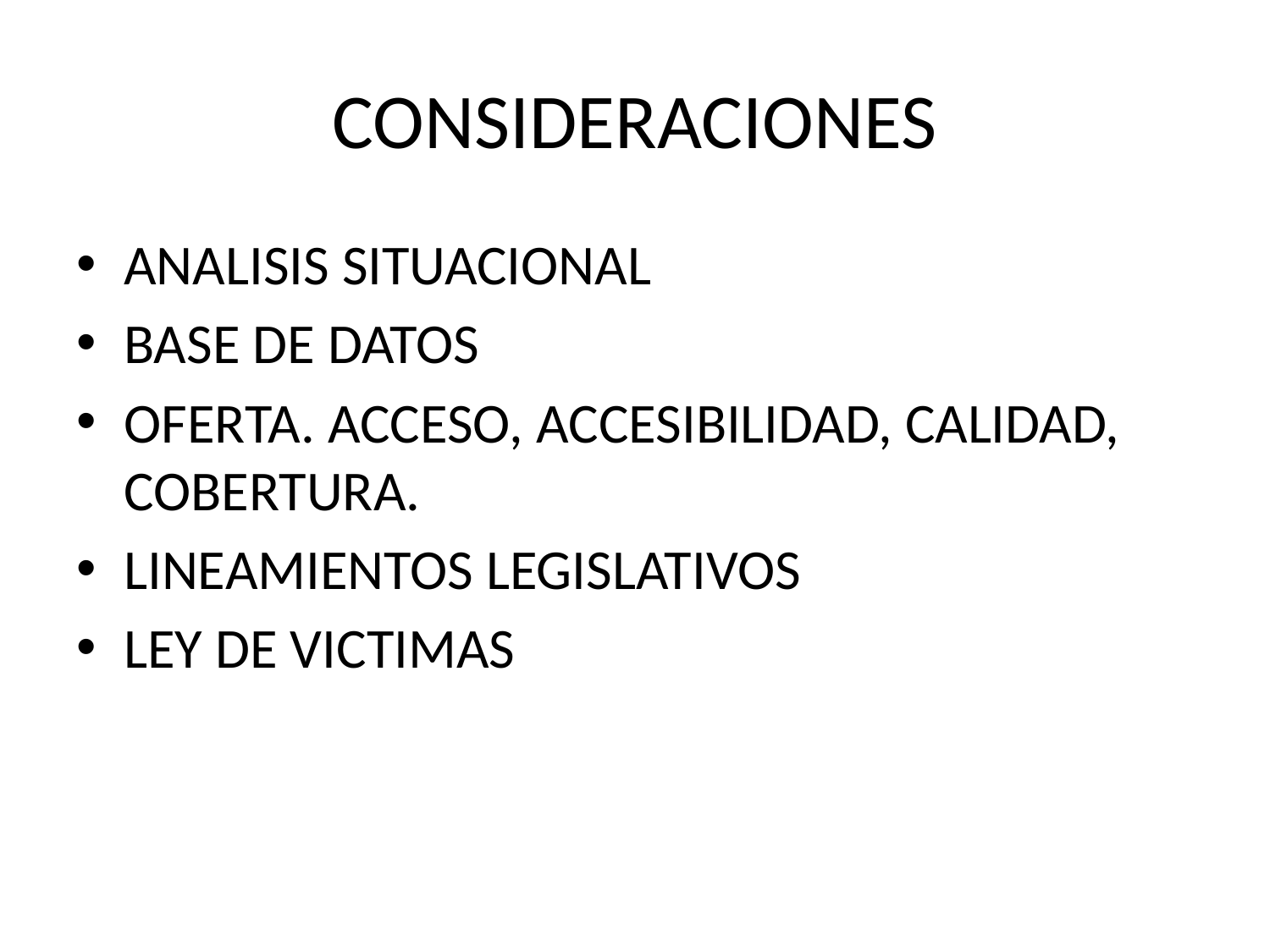

# CONSIDERACIONES
ANALISIS SITUACIONAL
BASE DE DATOS
OFERTA. ACCESO, ACCESIBILIDAD, CALIDAD, COBERTURA.
LINEAMIENTOS LEGISLATIVOS
LEY DE VICTIMAS